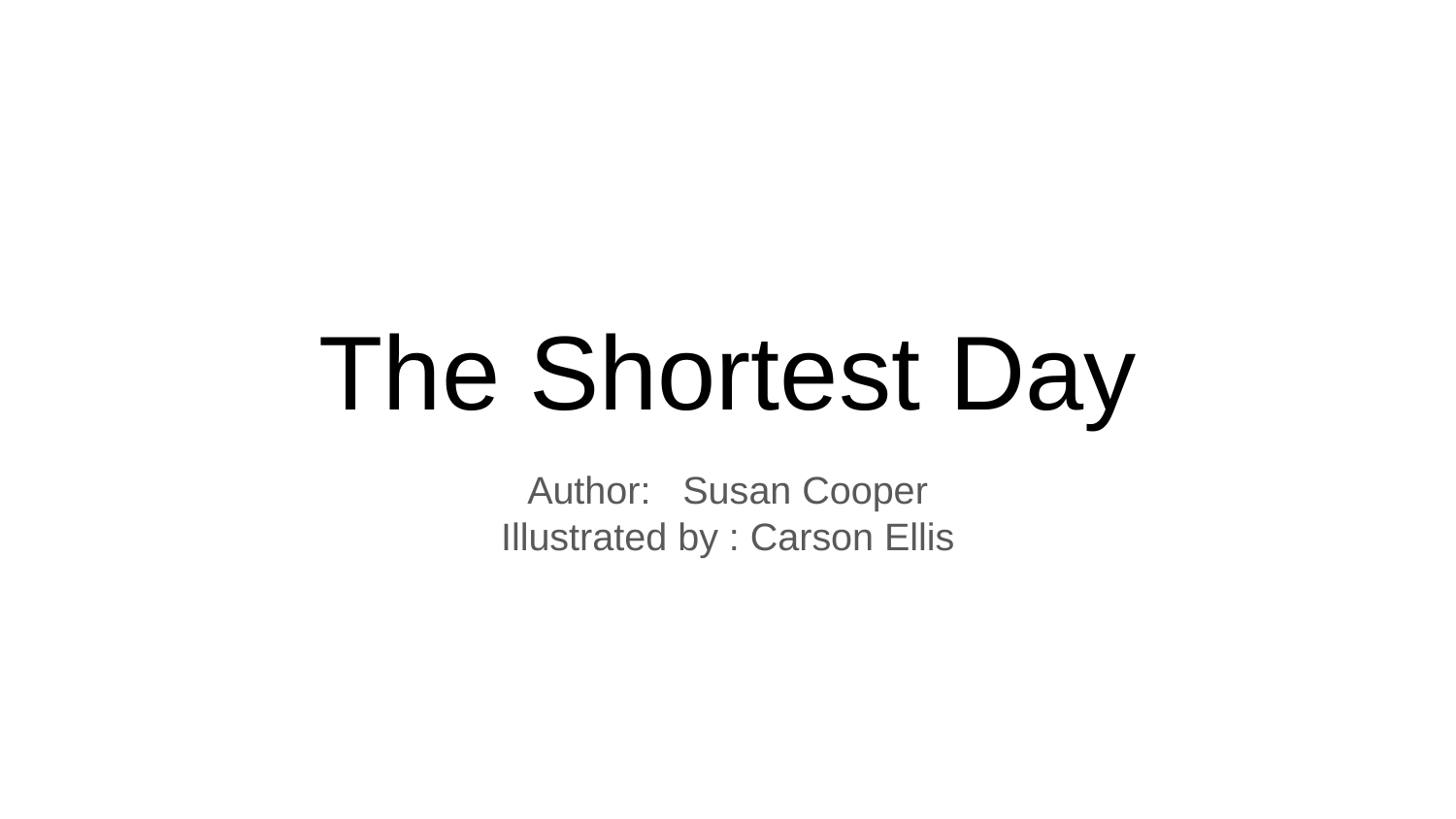

# The Shortest Day
Author:   Susan Cooper
Illustrated by : Carson Ellis